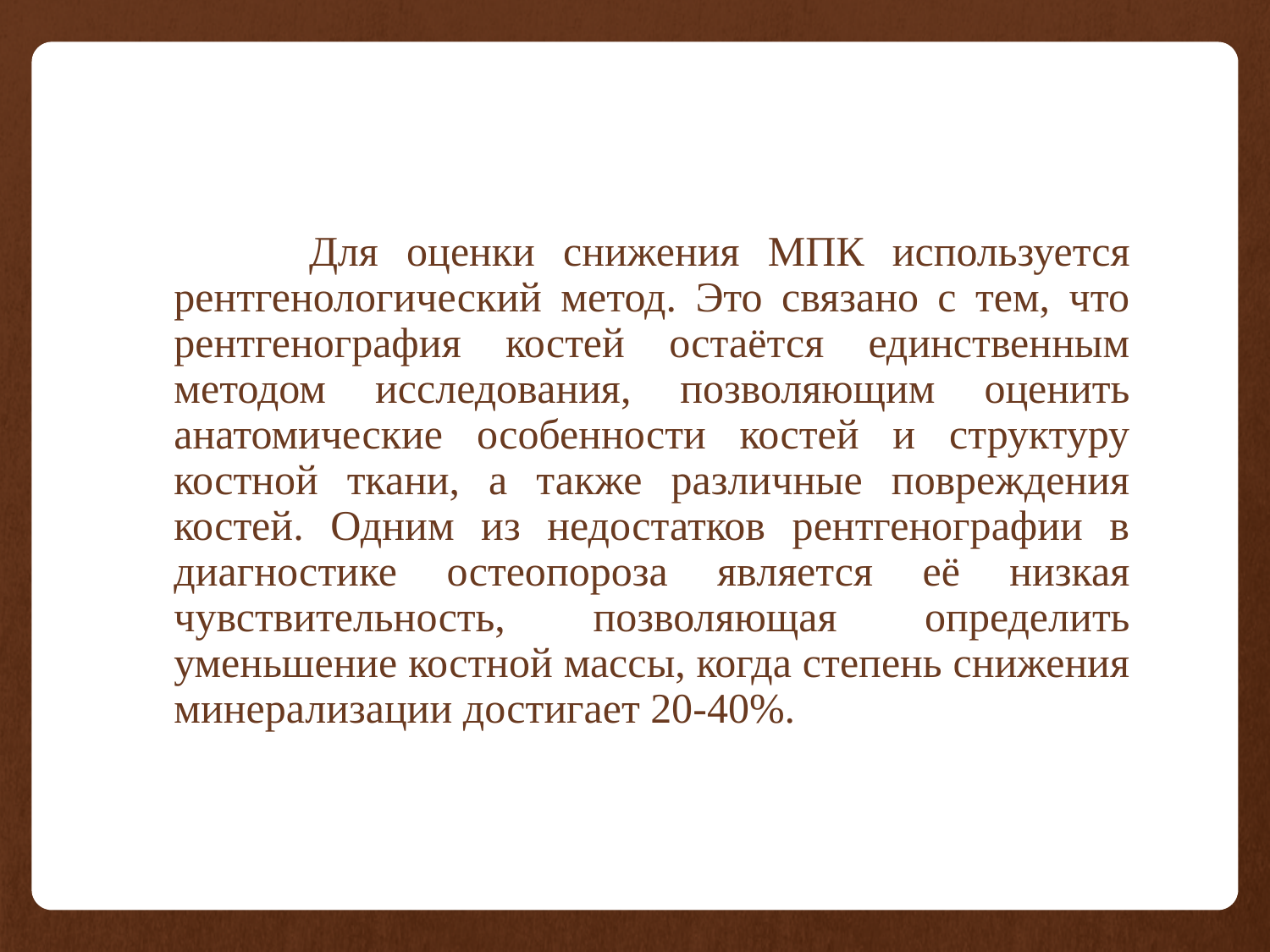

Для оценки снижения МПК используется рентгенологический метод. Это связано с тем, что рентгенография костей остаётся единственным методом исследования, позволяющим оценить анатомические особенности костей и структуру костной ткани, а также различные повреждения костей. Одним из недостатков рентгенографии в диагностике остеопороза является её низкая чувствительность, позволяющая определить уменьшение костной массы, когда степень снижения минерализации достигает 20-40%.